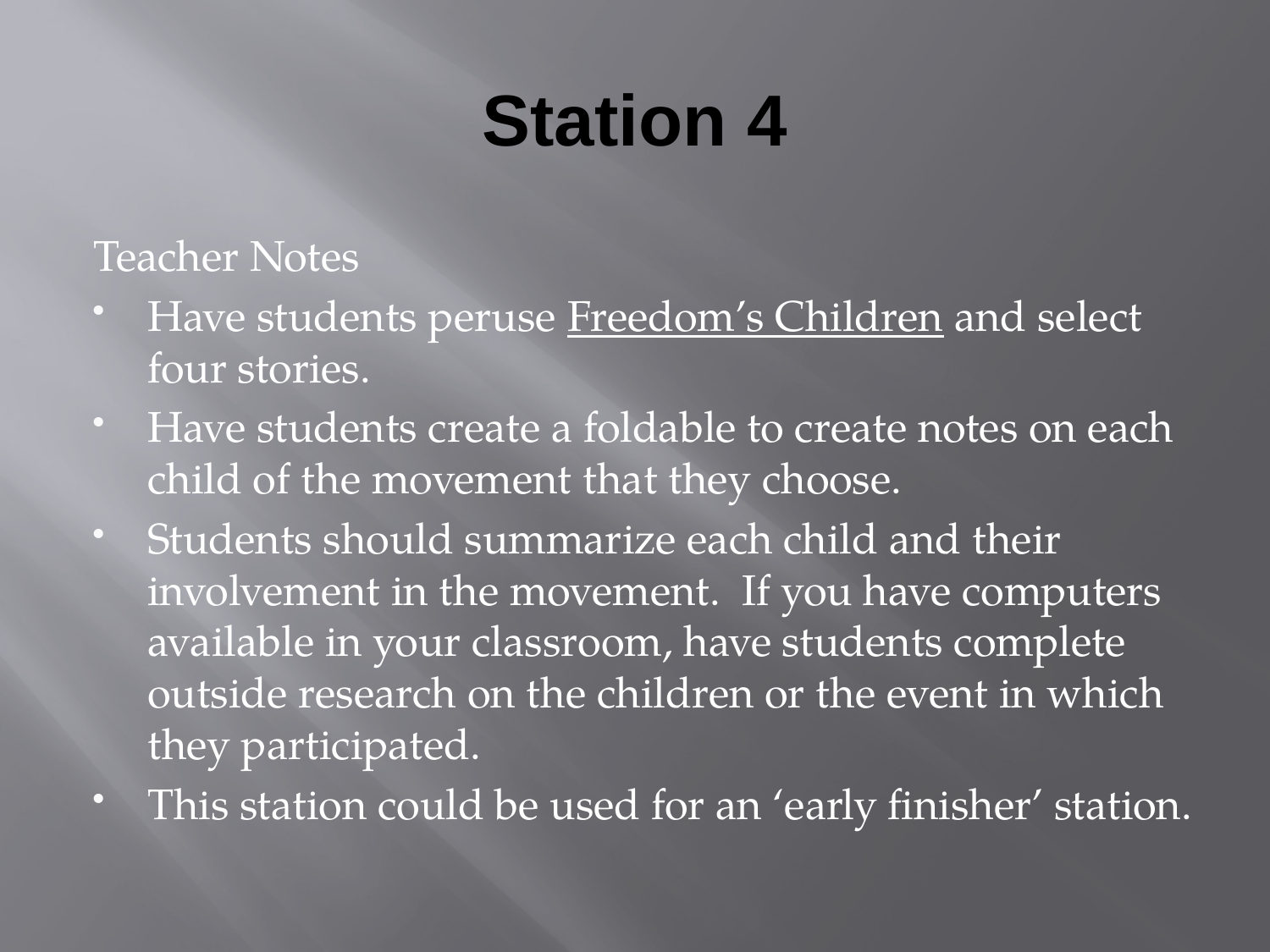

# Station 4
Teacher Notes
Have students peruse Freedom’s Children and select four stories.
Have students create a foldable to create notes on each child of the movement that they choose.
Students should summarize each child and their involvement in the movement.  If you have computers available in your classroom, have students complete outside research on the children or the event in which they participated.
This station could be used for an ‘early finisher’ station.